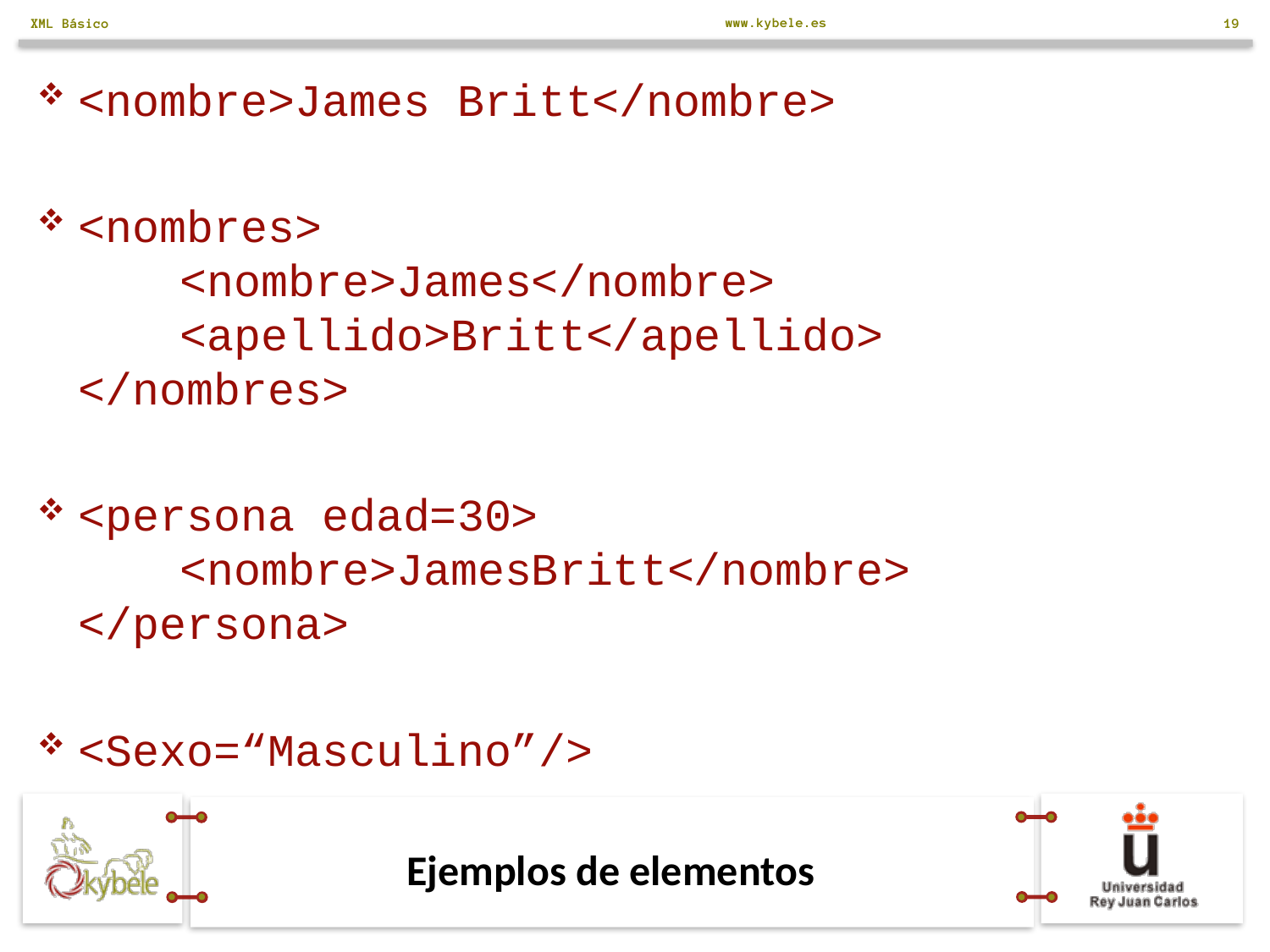

XML Básico
19
<nombre>James Britt</nombre>

<nombres>
	<nombre>James</nombre>
	<apellido>Britt</apellido>
</nombres>

<persona edad=30>
	<nombre>JamesBritt</nombre>
</persona>

<Sexo=“Masculino”/>

# Ejemplos de elementos